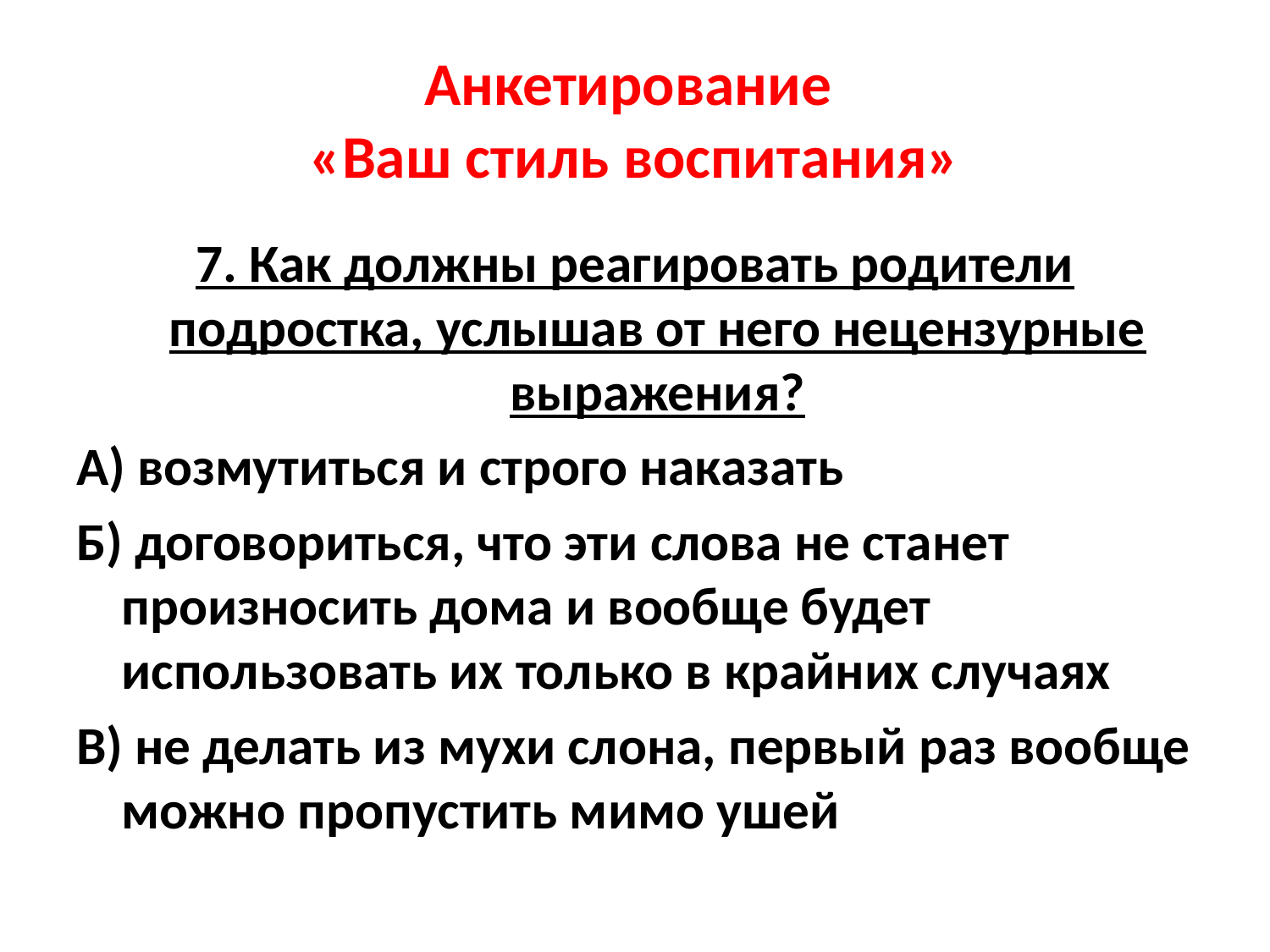

# Анкетирование «Ваш стиль воспитания»
7. Как должны реагировать родители подростка, услышав от него нецензурные выражения?
А) возмутиться и строго наказать
Б) договориться, что эти слова не станет произносить дома и вообще будет использовать их только в крайних случаях
В) не делать из мухи слона, первый раз вообще можно пропустить мимо ушей